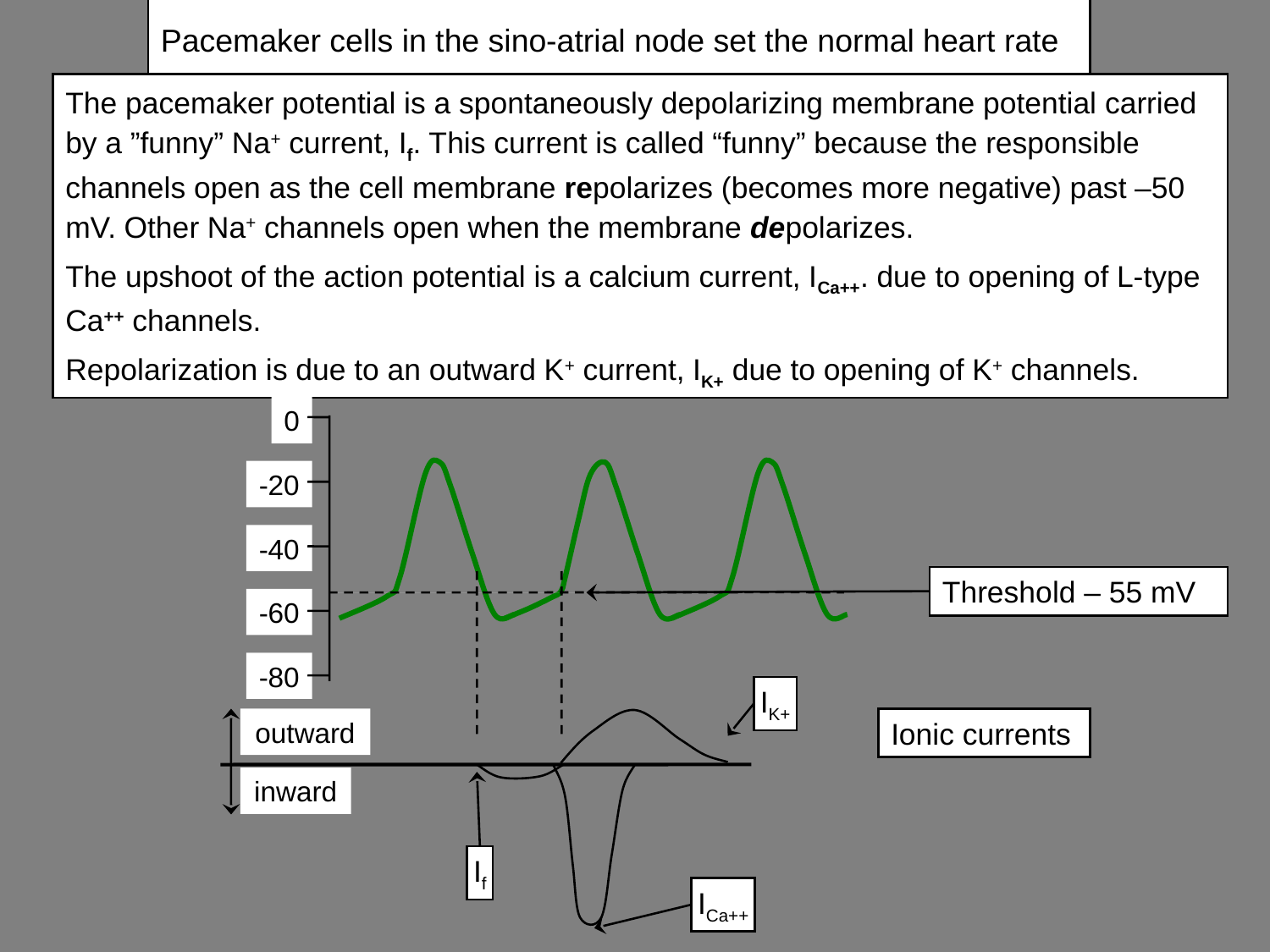

# Pacemaker cells in the sino-atrial node set the normal heart rate
The pacemaker potential is a spontaneously depolarizing membrane potential carried by a ”funny” Na+ current, If. This current is called “funny” because the responsible channels open as the cell membrane repolarizes (becomes more negative) past –50 mV. Other Na+ channels open when the membrane depolarizes.
The upshoot of the action potential is a calcium current, ICa++. due to opening of L-type Ca++ channels.
Repolarization is due to an outward K+ current, IK+ due to opening of K+ channels.
0

-20

-40

-60

-80

Threshold – 55 mV

IK+

outward

Ionic currents

inward
If
ICa++